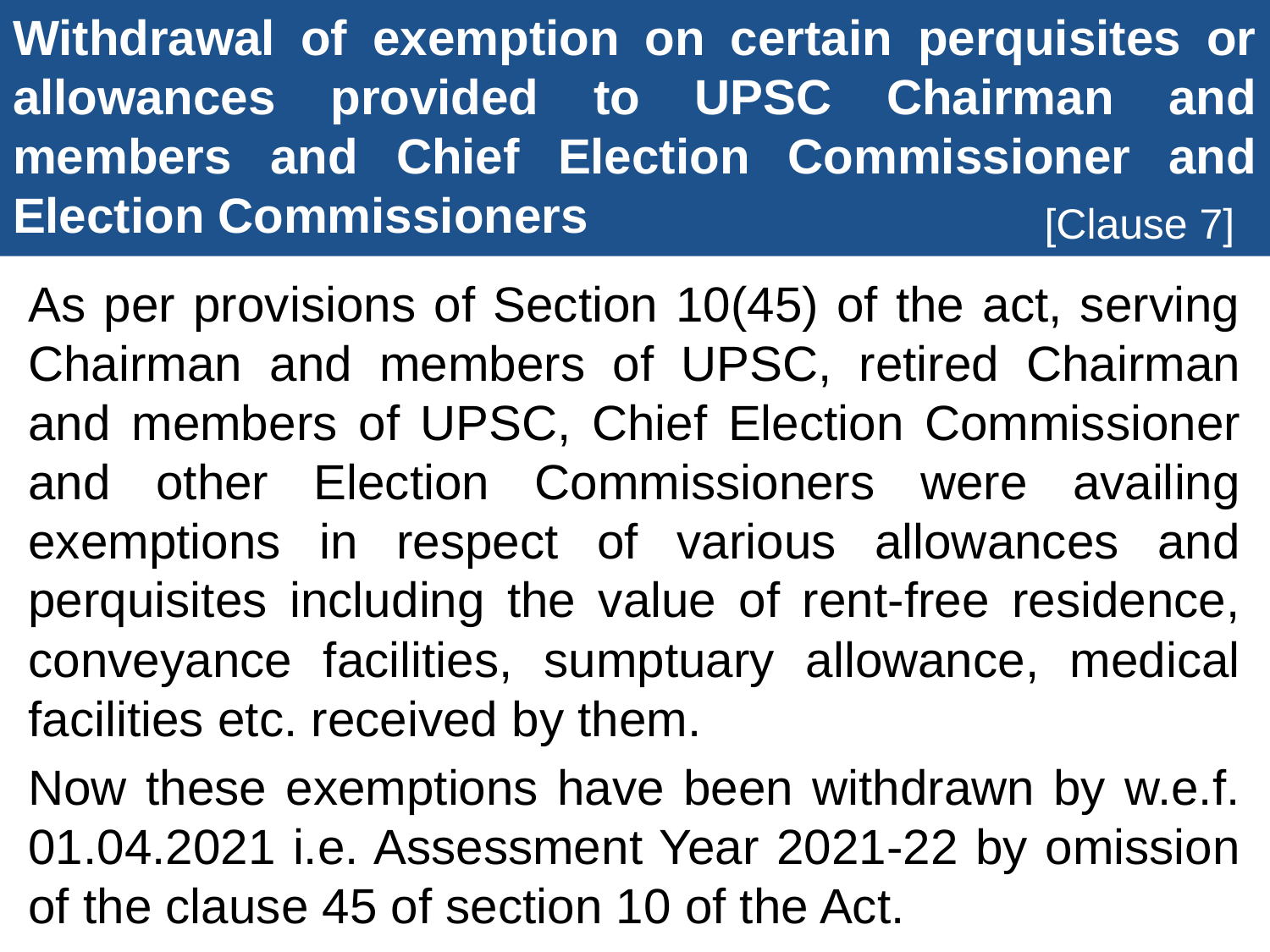

# Withdrawal of exemption on certain perquisites or allowances provided to UPSC Chairman and members and Chief Election Commissioner and Election Commissioners
[Clause 7]
As per provisions of Section 10(45) of the act, serving Chairman and members of UPSC, retired Chairman and members of UPSC, Chief Election Commissioner and other Election Commissioners were availing exemptions in respect of various allowances and perquisites including the value of rent-free residence, conveyance facilities, sumptuary allowance, medical facilities etc. received by them.
Now these exemptions have been withdrawn by w.e.f. 01.04.2021 i.e. Assessment Year 2021-22 by omission of the clause 45 of section 10 of the Act.

46